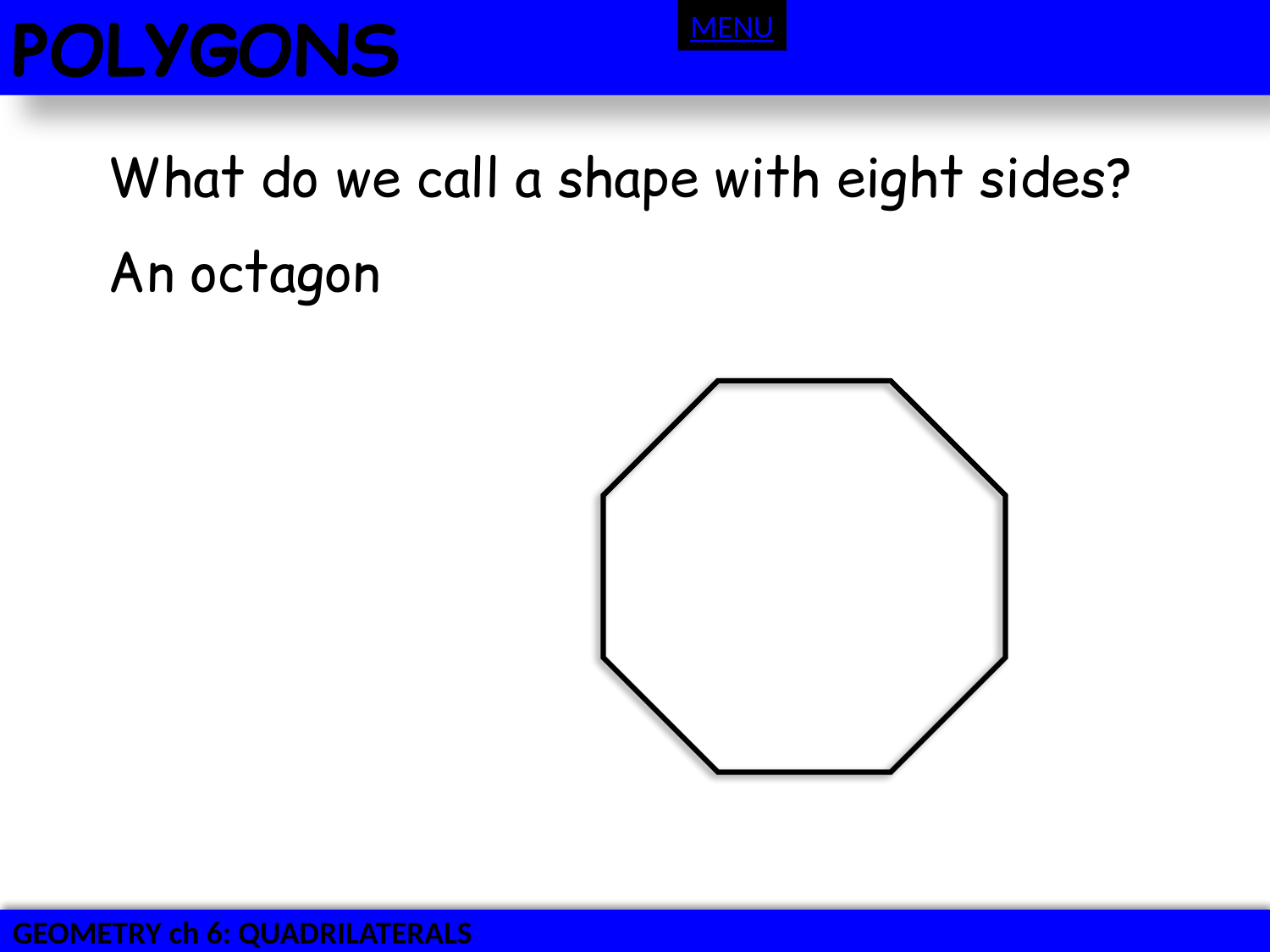

POLYGONS
MENU
What do we call a shape with eight sides?
An octagon

GEOMETRY ch 6: QUADRILATERALS